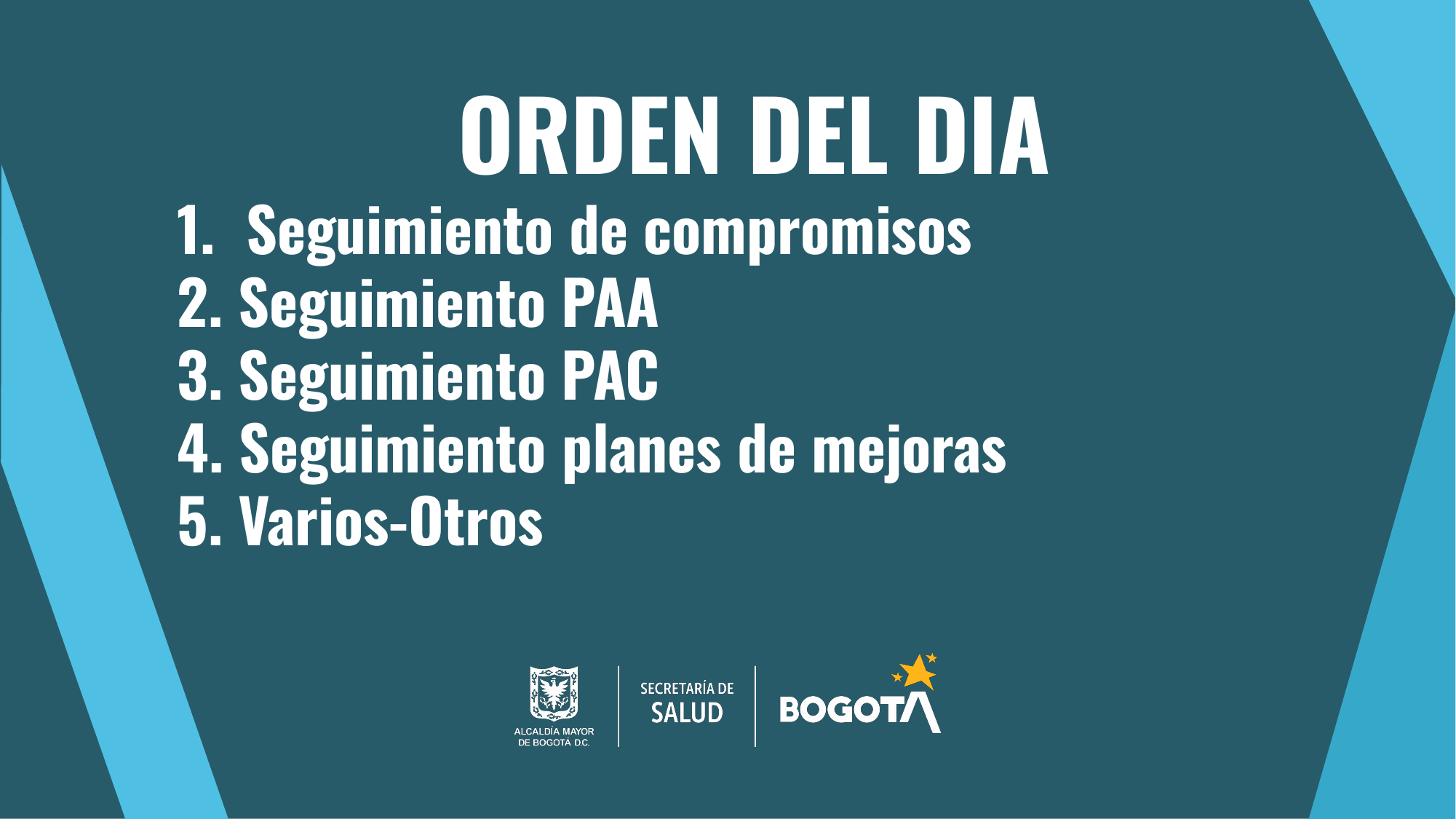

ORDEN DEL DIA
1.  Seguimiento de compromisos​
2. Seguimiento PAA​
3. Seguimiento PAC
4. Seguimiento planes de mejoras
5. Varios-Otros